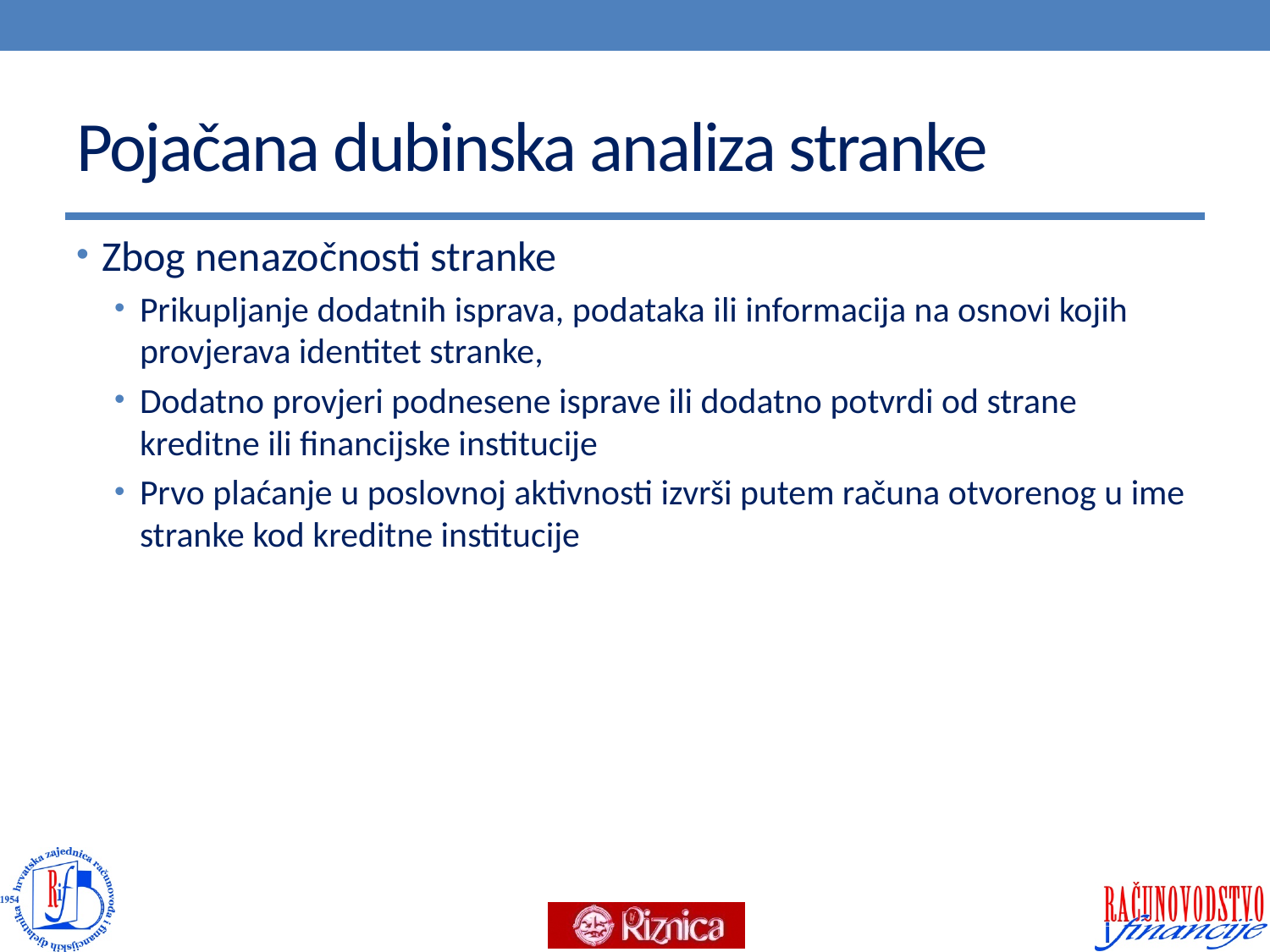

# Pojačana dubinska analiza stranke
Zbog nenazočnosti stranke
Prikupljanje dodatnih isprava, podataka ili informacija na osnovi kojih provjerava identitet stranke,
Dodatno provjeri podnesene isprave ili dodatno potvrdi od strane kreditne ili financijske institucije
Prvo plaćanje u poslovnoj aktivnosti izvrši putem računa otvorenog u ime stranke kod kreditne institucije